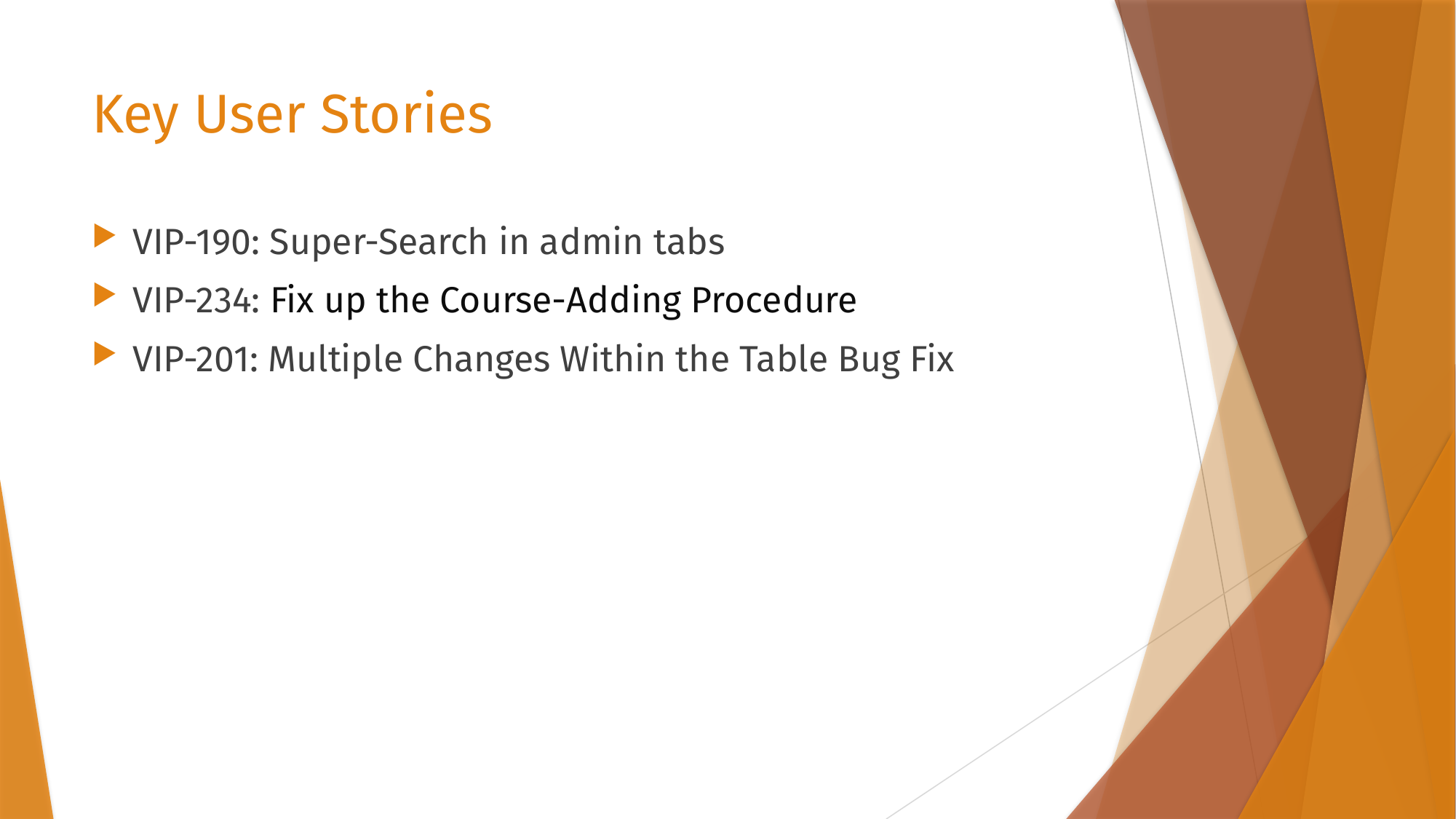

# Key User Stories
VIP-190: Super-Search in admin tabs
VIP-234: Fix up the Course-Adding Procedure
VIP-201: Multiple Changes Within the Table Bug Fix